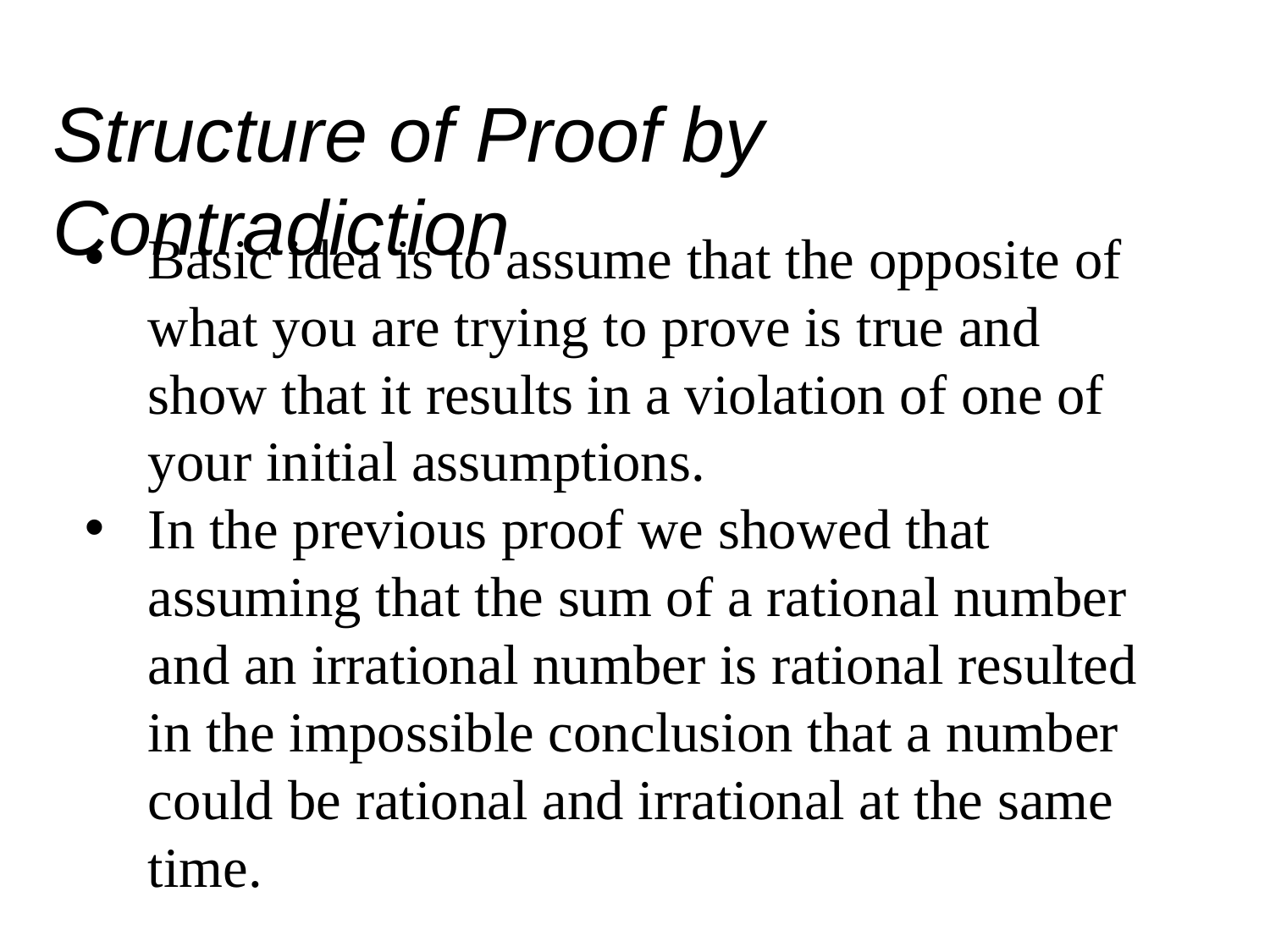

# Structure of Proof by Contradiction
Basic idea is to assume that the opposite of what you are trying to prove is true and show that it results in a violation of one of your initial assumptions.
In the previous proof we showed that assuming that the sum of a rational number and an irrational number is rational resulted in the impossible conclusion that a number could be rational and irrational at the same time.